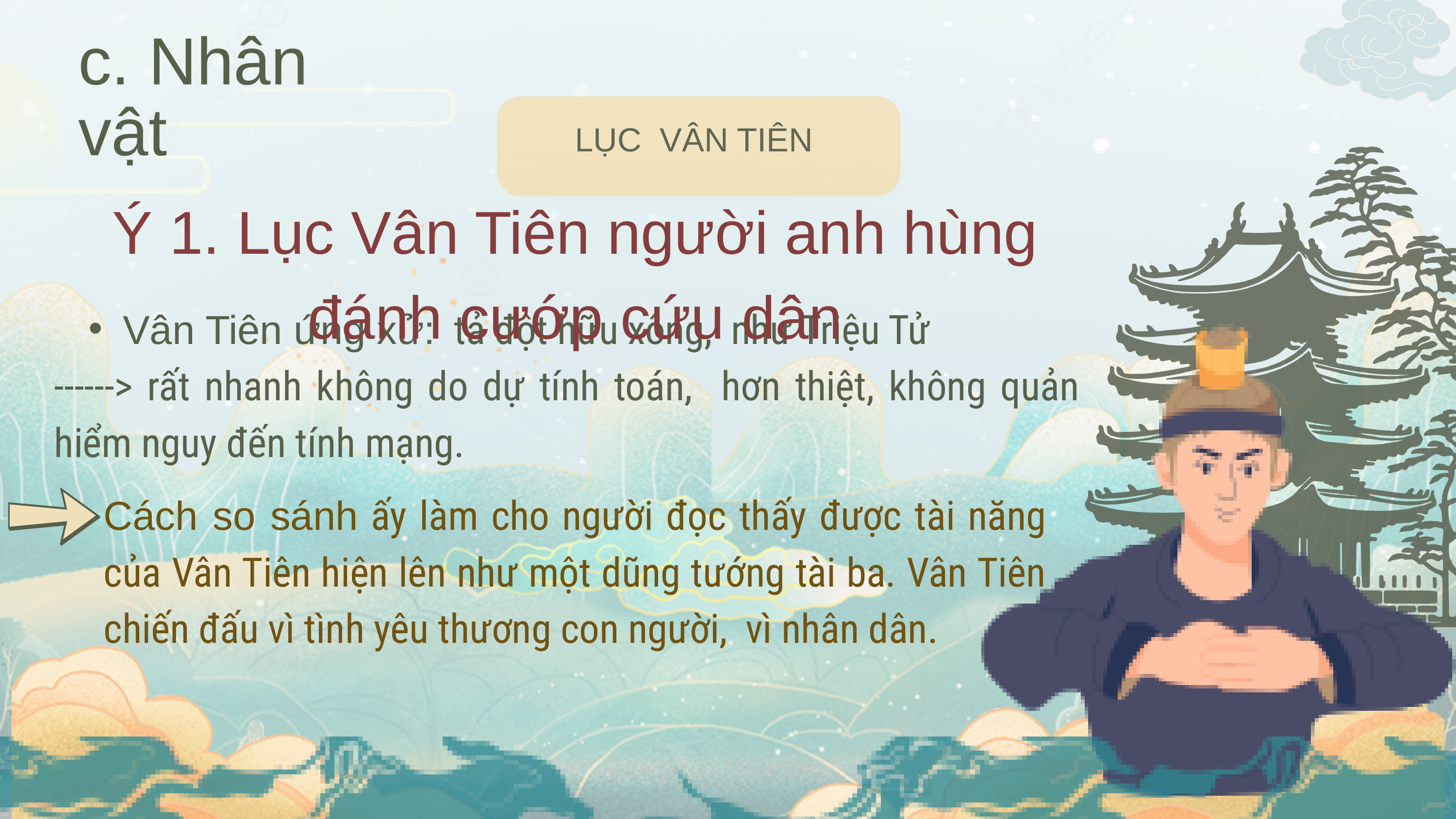

c. Nhân vật

LỤC  VÂN TIÊN

Ý 1. Lục Vân Tiên người anh hùng đánh cướp cứu dân

Vân Tiên ứng xử:  tả đột hữu xông,  như Triệu Tử
------> rất nhanh không do dự tính toán,  hơn thiệt, không quản hiểm nguy đến tính mạng.

Cách so sánh ấy làm cho người đọc thấy được tài năng của Vân Tiên hiện lên như một dũng tướng tài ba. Vân Tiên chiến đấu vì tình yêu thương con người,  vì nhân dân.